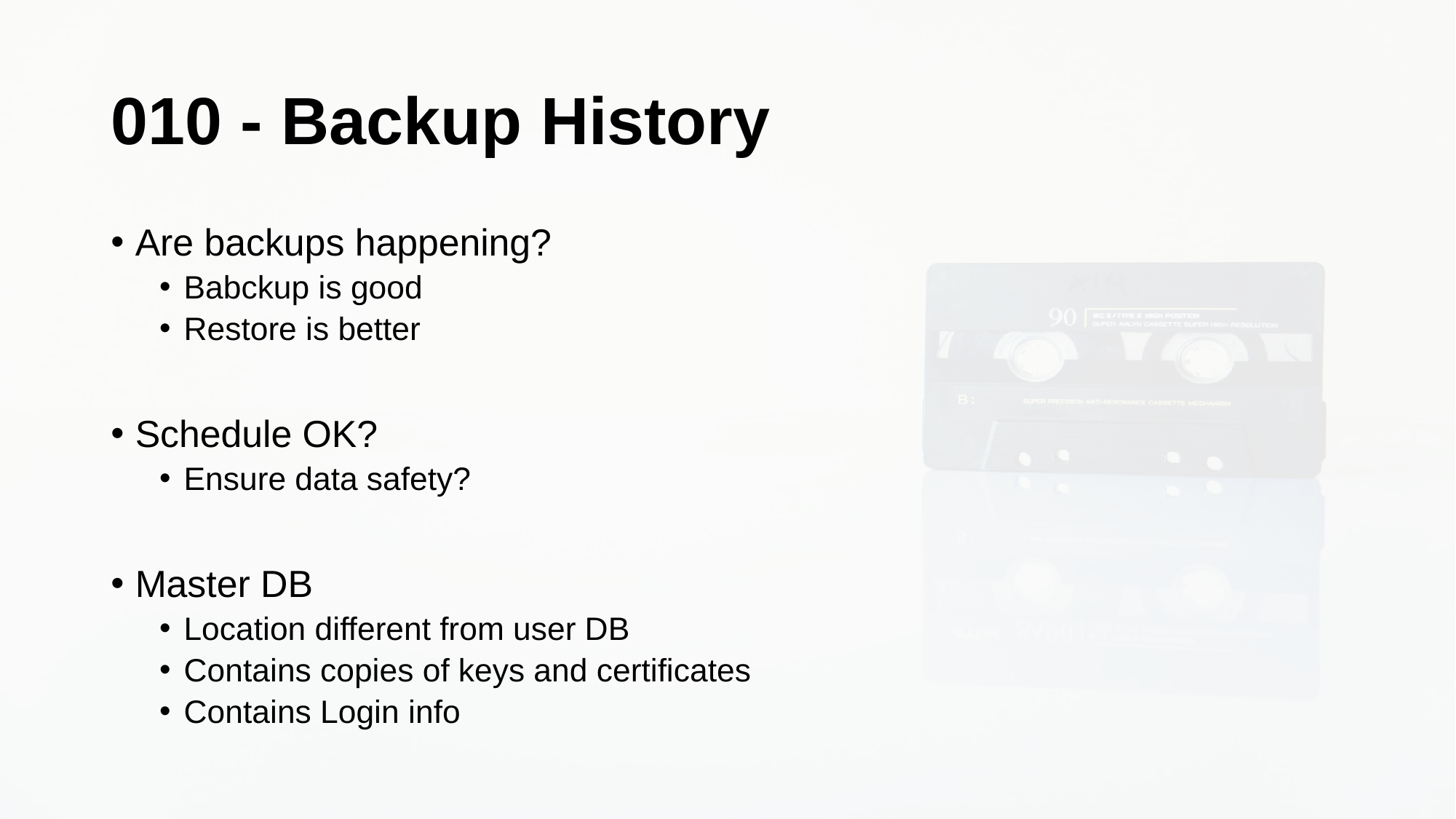

# 010 - Backup History
Are backups happening?
Babckup is good
Restore is better

Schedule OK?
Ensure data safety?

Master DB
Location different from user DB
Contains copies of keys and certificates
Contains Login info